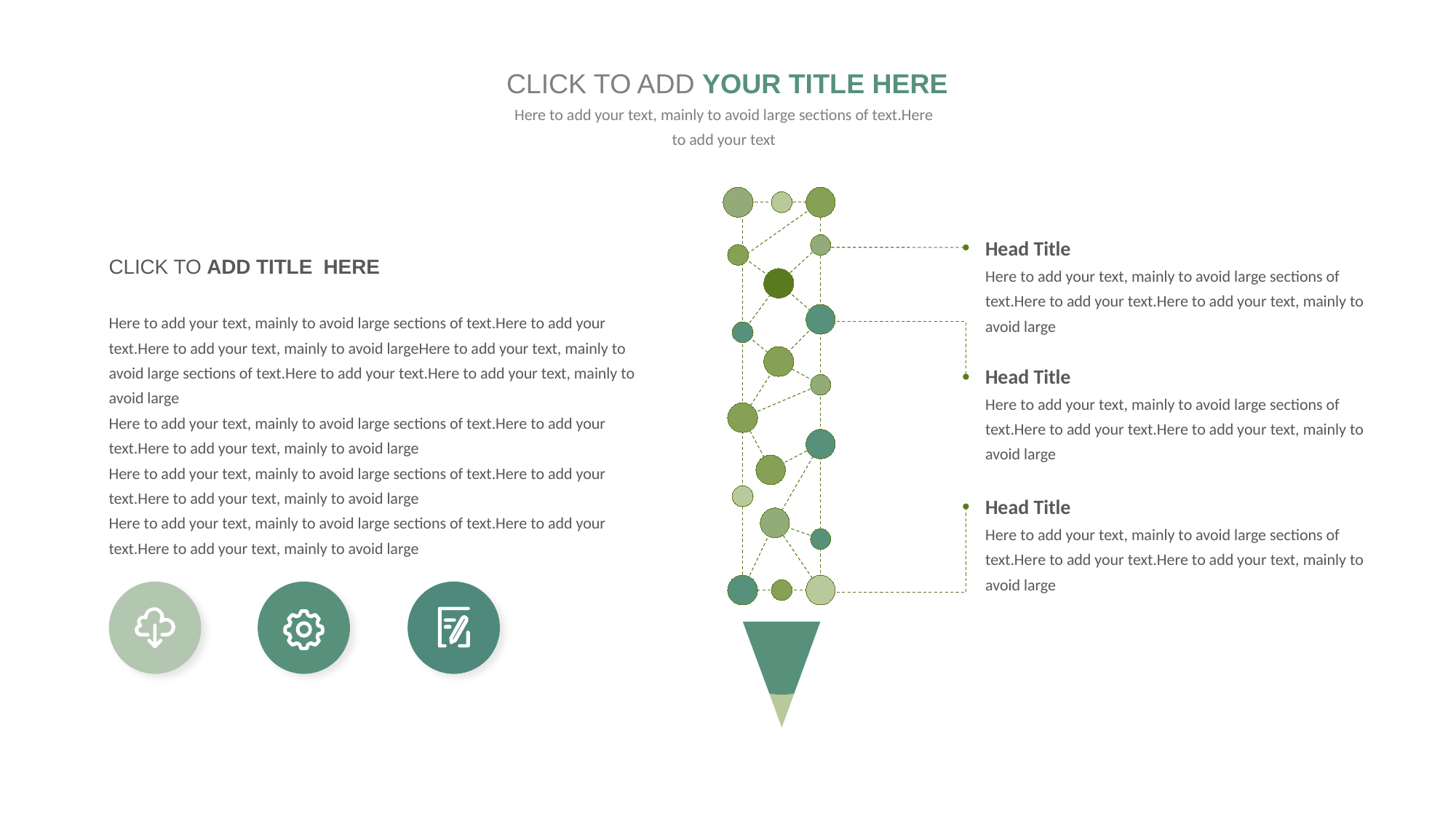

CLICK TO ADD YOUR TITLE HERE
Here to add your text, mainly to avoid large sections of text.Here to add your text

Head Title
Here to add your text, mainly to avoid large sections of text.Here to add your text.Here to add your text, mainly to avoid large

CLICK TO ADD TITLE  HERE

Here to add your text, mainly to avoid large sections of text.Here to add your text.Here to add your text, mainly to avoid largeHere to add your text, mainly to avoid large sections of text.Here to add your text.Here to add your text, mainly to avoid large
Here to add your text, mainly to avoid large sections of text.Here to add your text.Here to add your text, mainly to avoid large
Here to add your text, mainly to avoid large sections of text.Here to add your text.Here to add your text, mainly to avoid large
Here to add your text, mainly to avoid large sections of text.Here to add your text.Here to add your text, mainly to avoid large

Head Title
Here to add your text, mainly to avoid large sections of text.Here to add your text.Here to add your text, mainly to avoid large
Head Title
Here to add your text, mainly to avoid large sections of text.Here to add your text.Here to add your text, mainly to avoid large